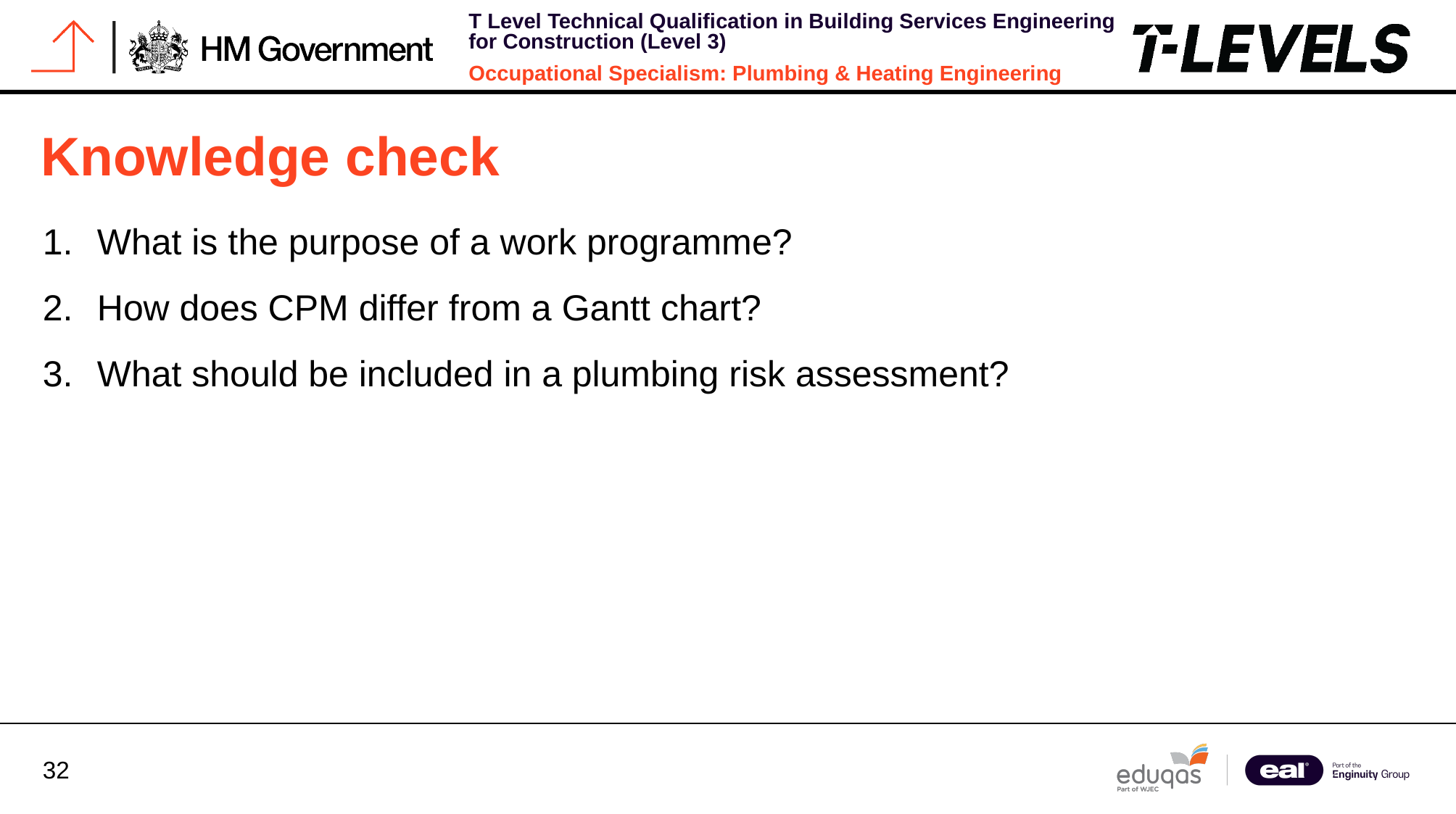

# Knowledge check
What is the purpose of a work programme?
How does CPM differ from a Gantt chart?
What should be included in a plumbing risk assessment?